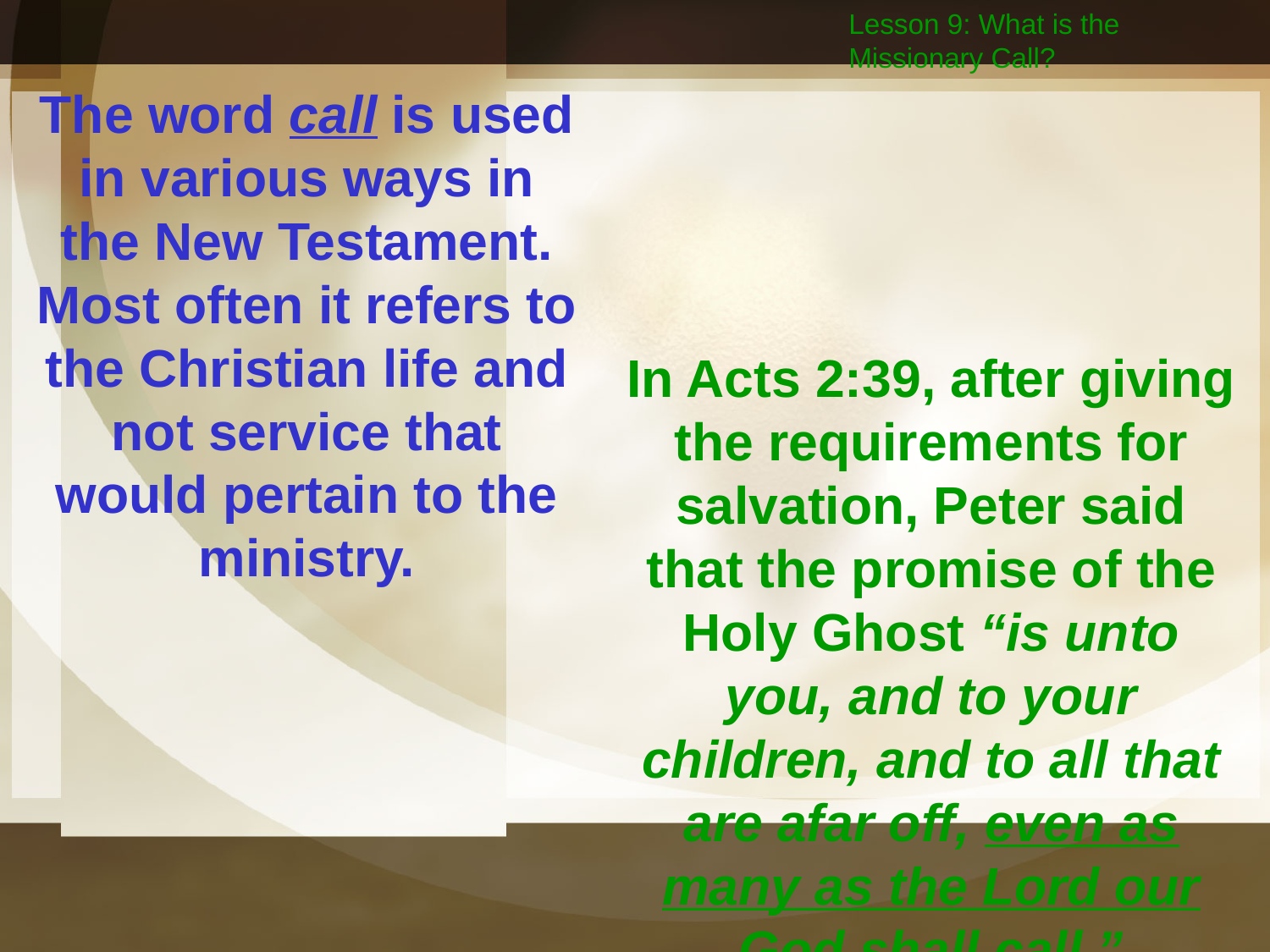

Lesson 9: What is the Missionary Call?
The word call is used in various ways in the New Testament. Most often it refers to the Christian life and not service that would pertain to the ministry.
In Acts 2:39, after giving the requirements for salvation, Peter said that the promise of the Holy Ghost “is unto you, and to your children, and to all that are afar off, even as many as the Lord our God shall call.”